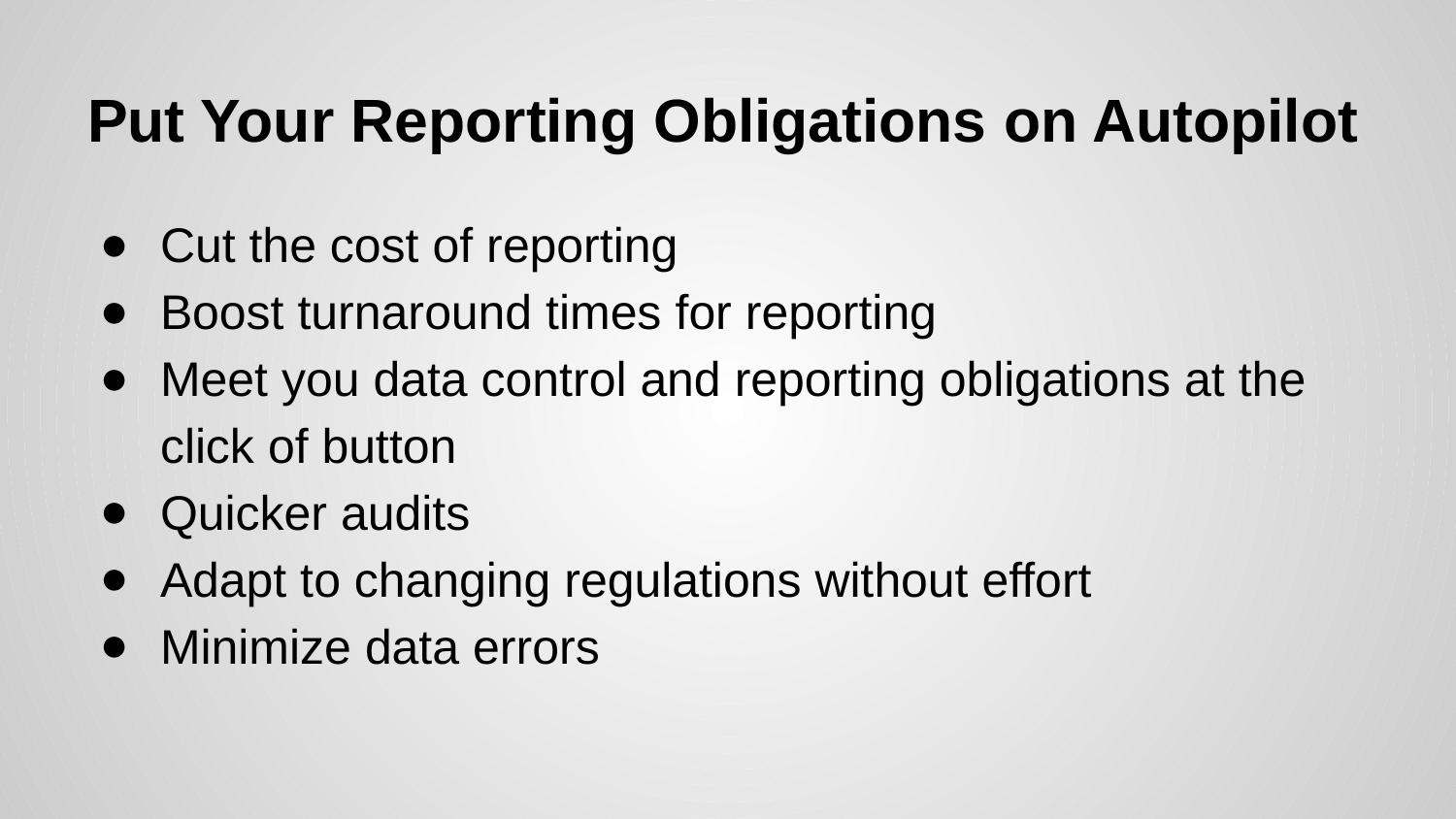

# Put Your Reporting Obligations on Autopilot
Cut the cost of reporting
Boost turnaround times for reporting
Meet you data control and reporting obligations at the click of button
Quicker audits
Adapt to changing regulations without effort
Minimize data errors